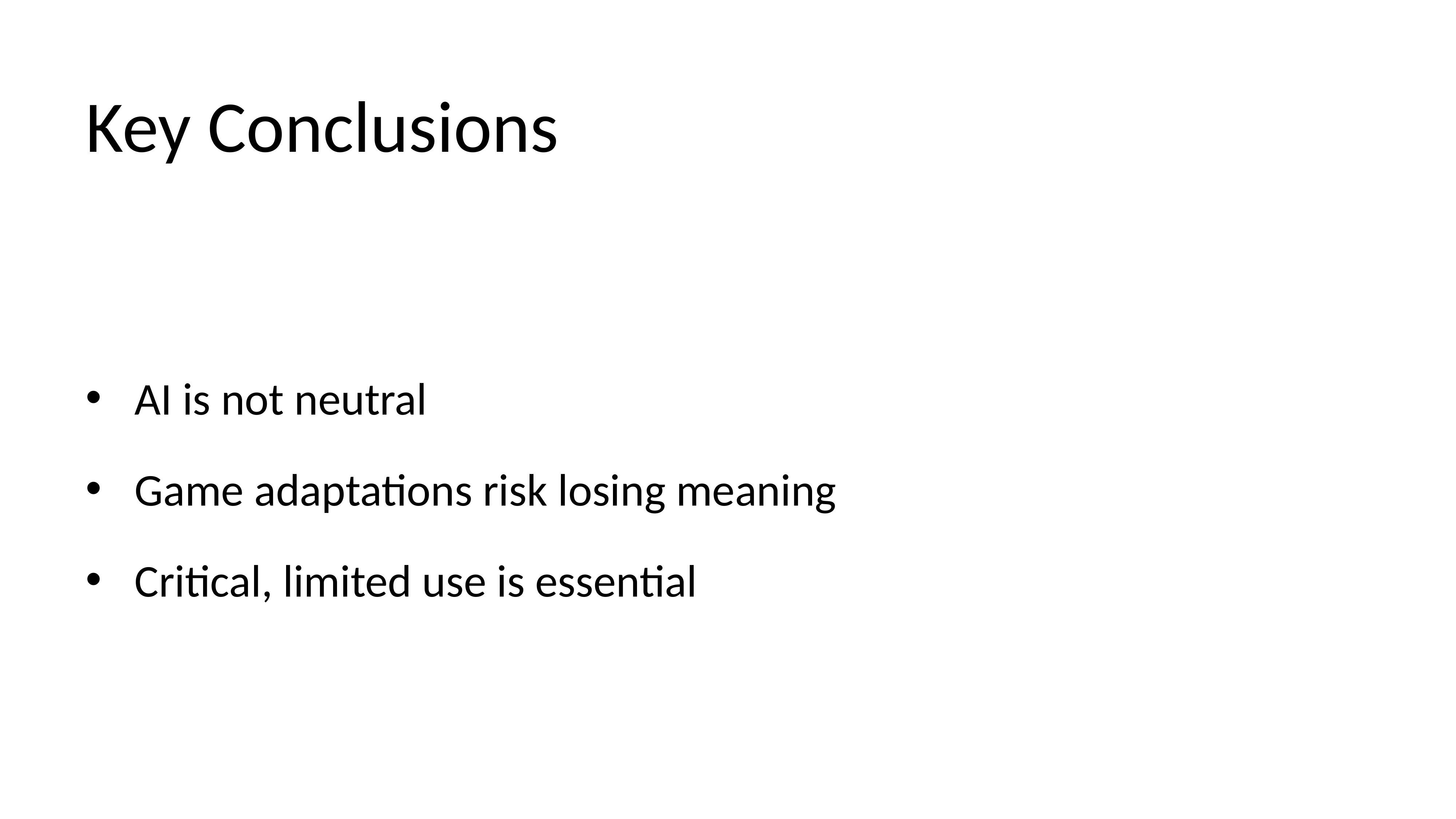

# Key Conclusions
AI is not neutral
Game adaptations risk losing meaning
Critical, limited use is essential